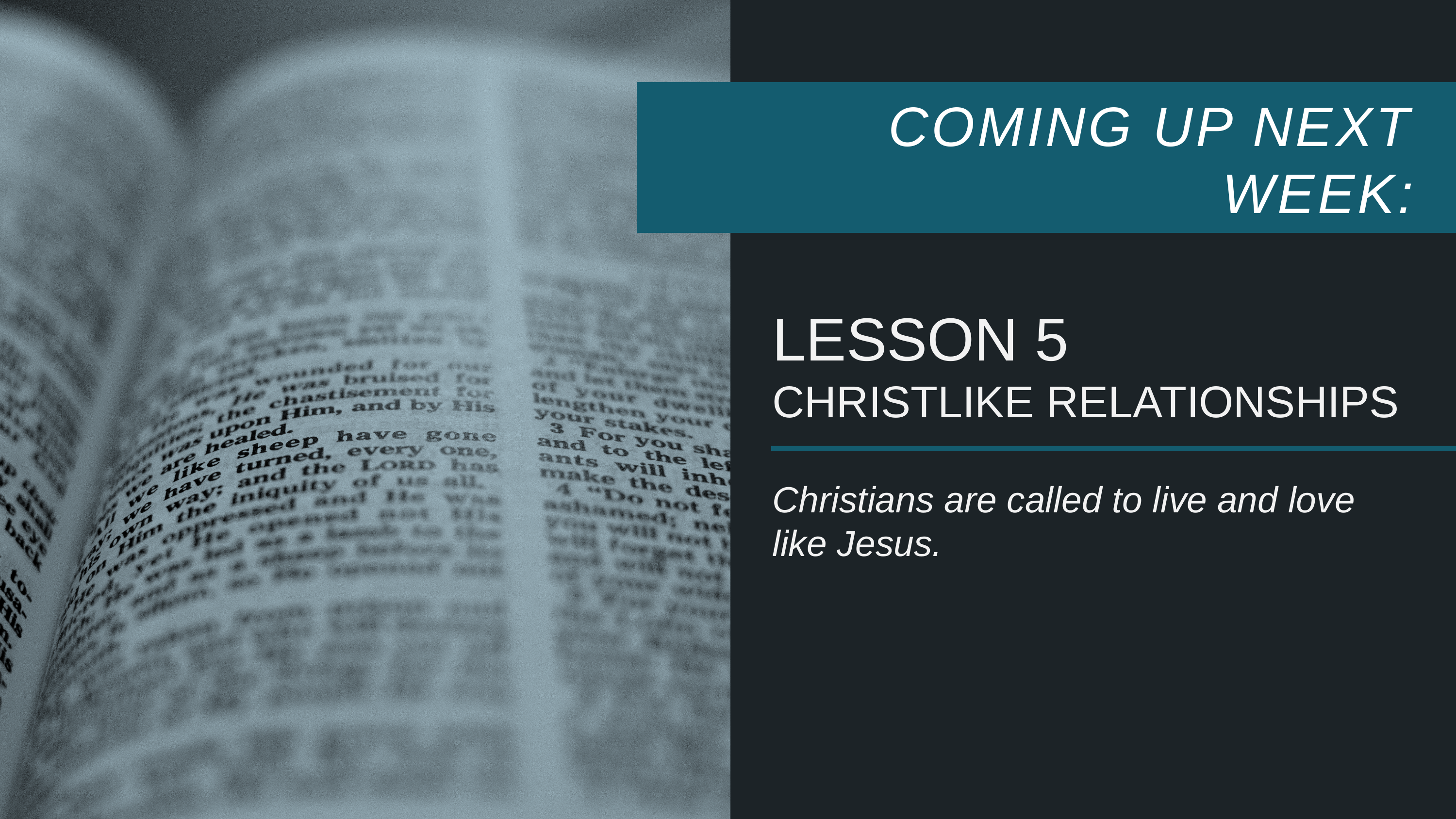

LESSON 5
CHRISTLIKE RELATIONSHIPS
Christians are called to live and love like Jesus.